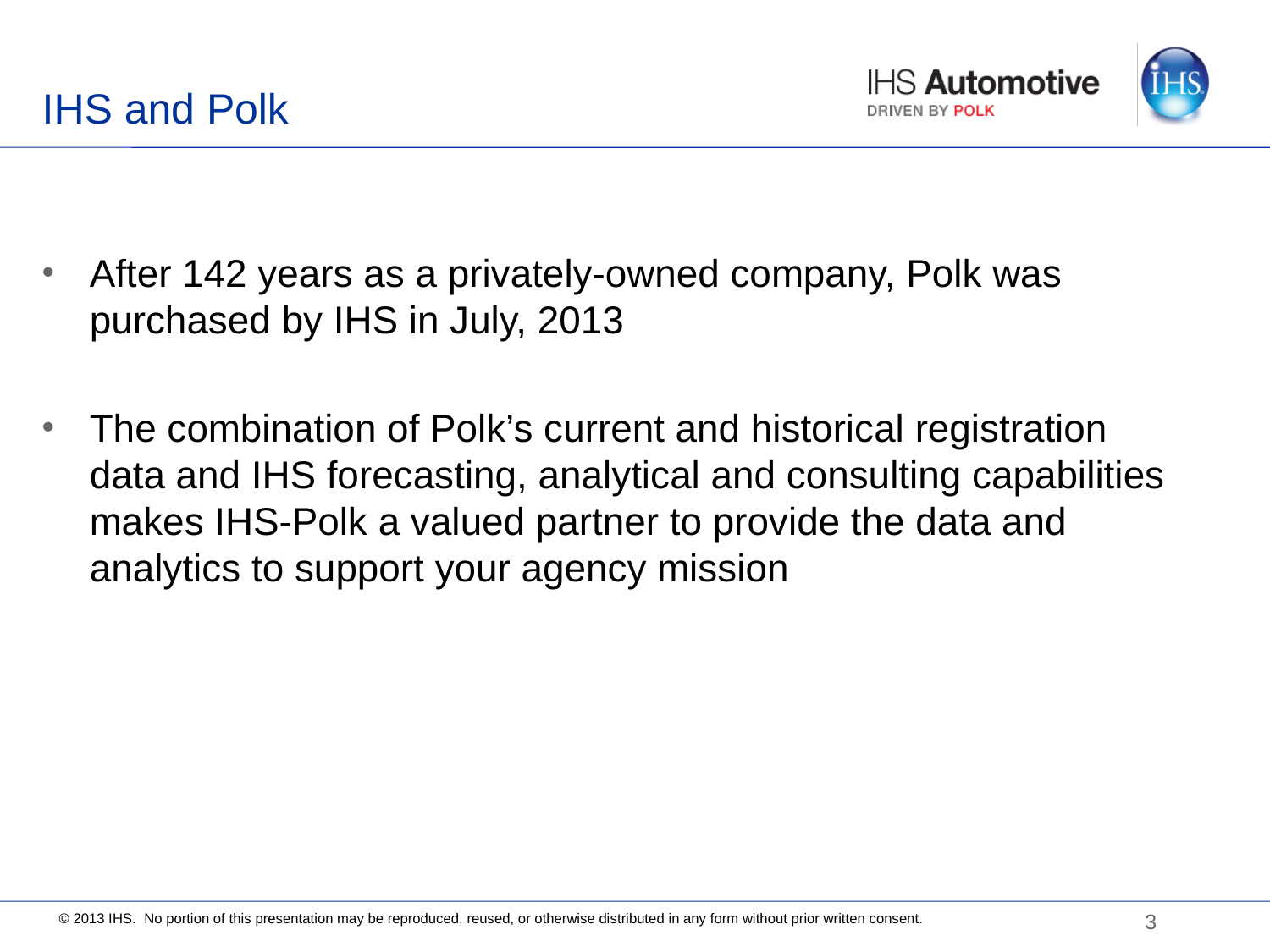

# IHS and Polk

After 142 years as a privately-owned company, Polk was purchased by IHS in July, 2013

The combination of Polk’s current and historical registration data and IHS forecasting, analytical and consulting capabilities makes IHS-Polk a valued partner to provide the data and analytics to support your agency mission

3